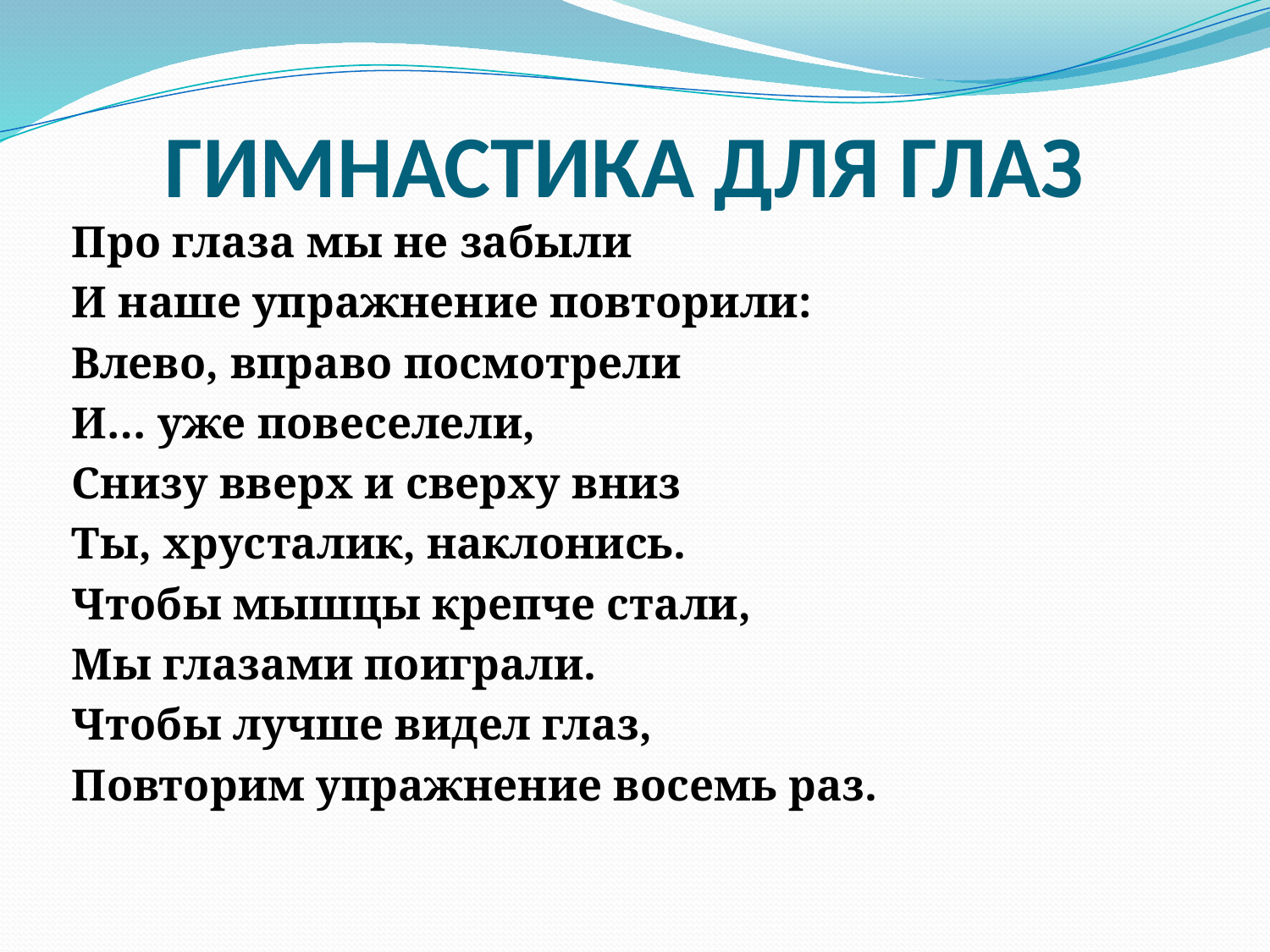

# ГИМНАСТИКА ДЛЯ ГЛАЗ
Про глаза мы не забыли
И наше упражнение повторили:
Влево, вправо посмотрели
И… уже повеселели,
Снизу вверх и сверху вниз
Ты, хрусталик, наклонись.
Чтобы мышцы крепче стали,
Мы глазами поиграли.
Чтобы лучше видел глаз,
Повторим упражнение восемь раз.